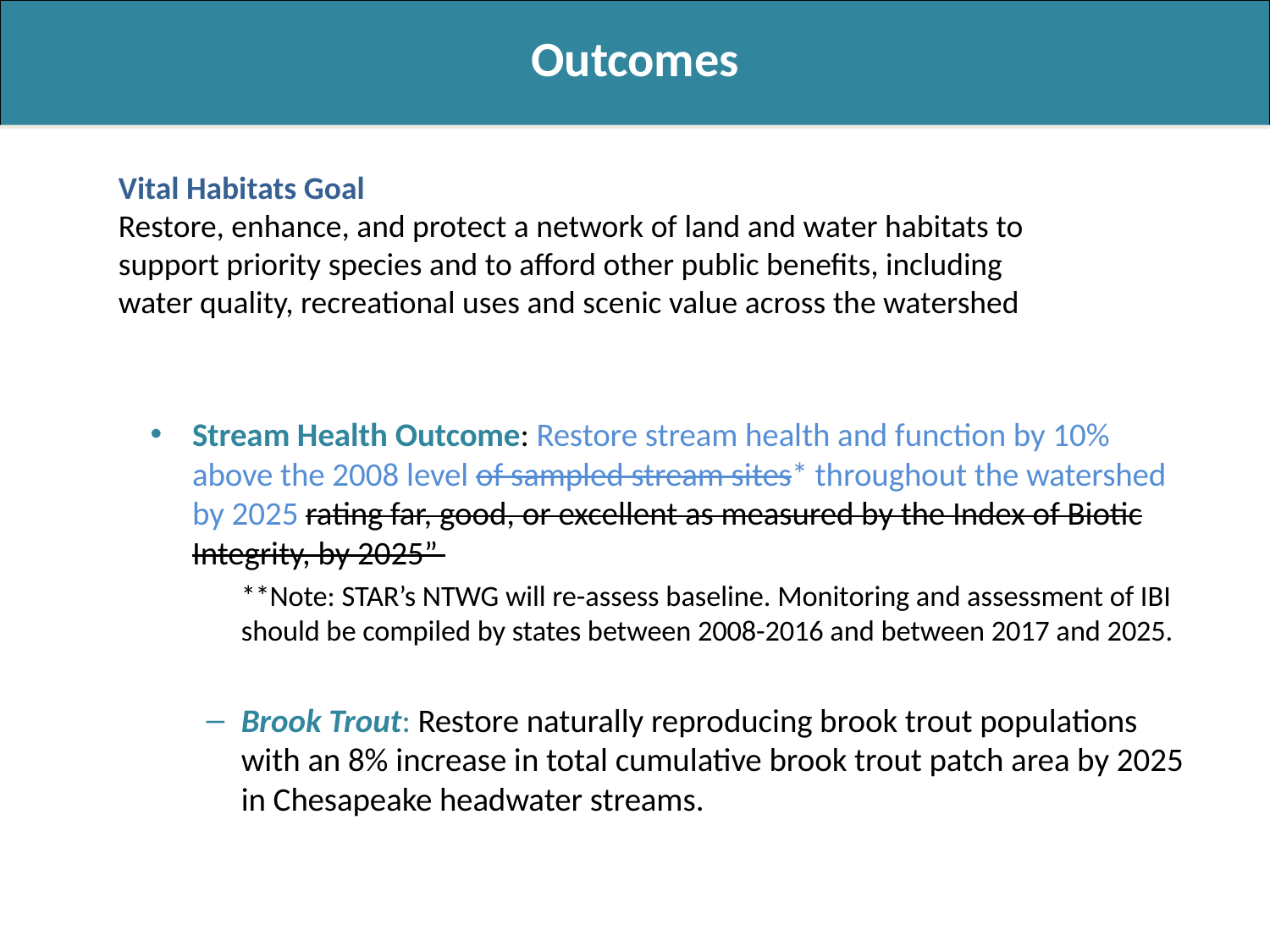

Outcomes
Vital Habitats Goal
Restore, enhance, and protect a network of land and water habitats to support priority species and to afford other public benefits, including water quality, recreational uses and scenic value across the watershed

Stream Health Outcome: Restore stream health and function by 10% above the 2008 level of sampled stream sites* throughout the watershed by 2025 rating far, good, or excellent as measured by the Index of Biotic Integrity, by 2025”
	**Note: STAR’s NTWG will re-assess baseline. Monitoring and assessment of IBI should be compiled by states between 2008-2016 and between 2017 and 2025.

Brook Trout: Restore naturally reproducing brook trout populations with an 8% increase in total cumulative brook trout patch area by 2025 in Chesapeake headwater streams.